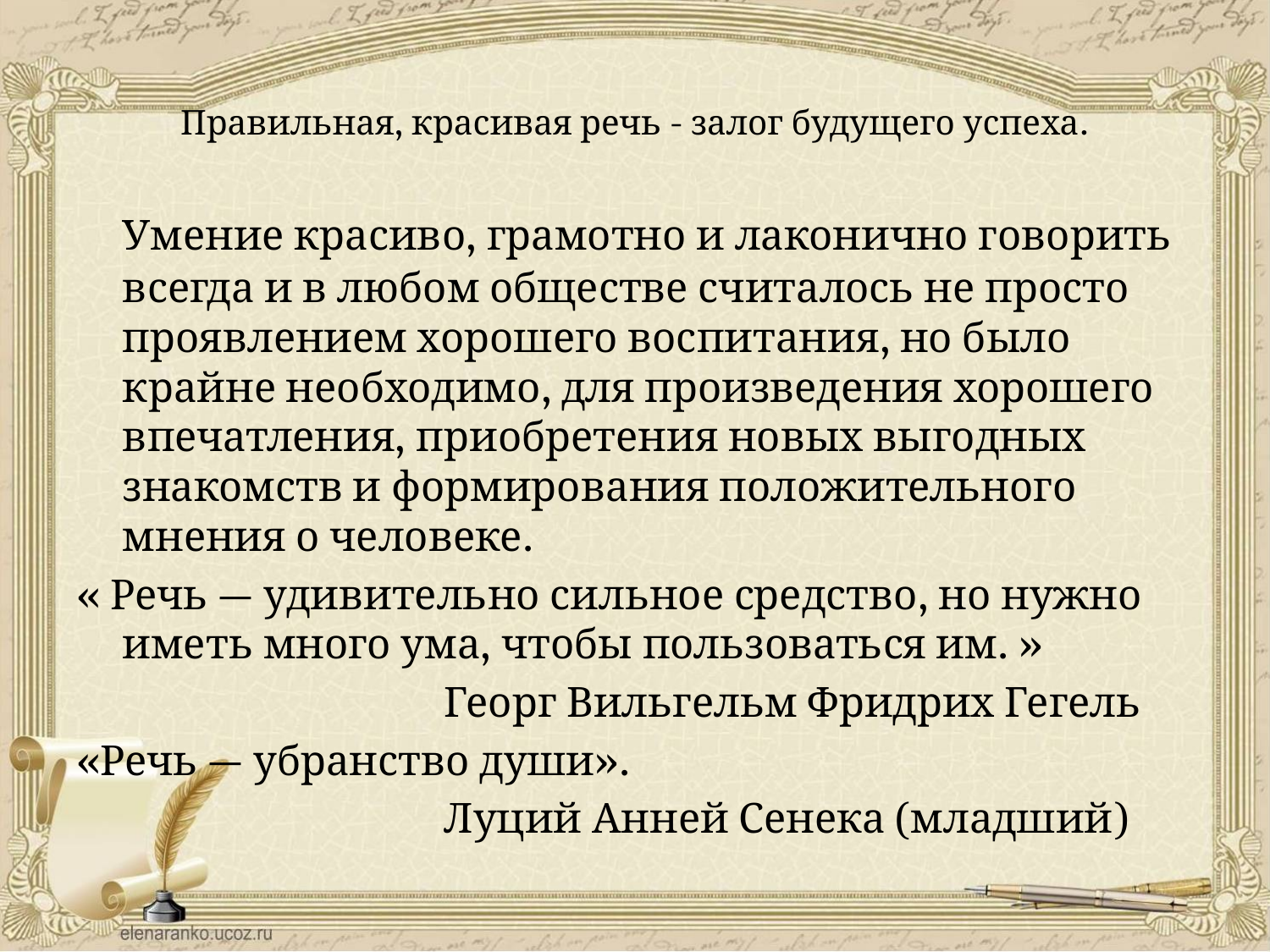

# Правильная, красивая речь - залог будущего успеха.
	Умение красиво, грамотно и лаконично говорить всегда и в любом обществе считалось не просто проявлением хорошего воспитания, но было крайне необходимо, для произведения хорошего впечатления, приобретения новых выгодных знакомств и формирования положительного мнения о человеке.
« Речь — удивительно сильное средство, но нужно иметь много ума, чтобы пользоваться им. »
                                     Георг Вильгельм Фридрих Гегель
«Речь — убранство души».
                                     Луций Анней Сенека (младший)